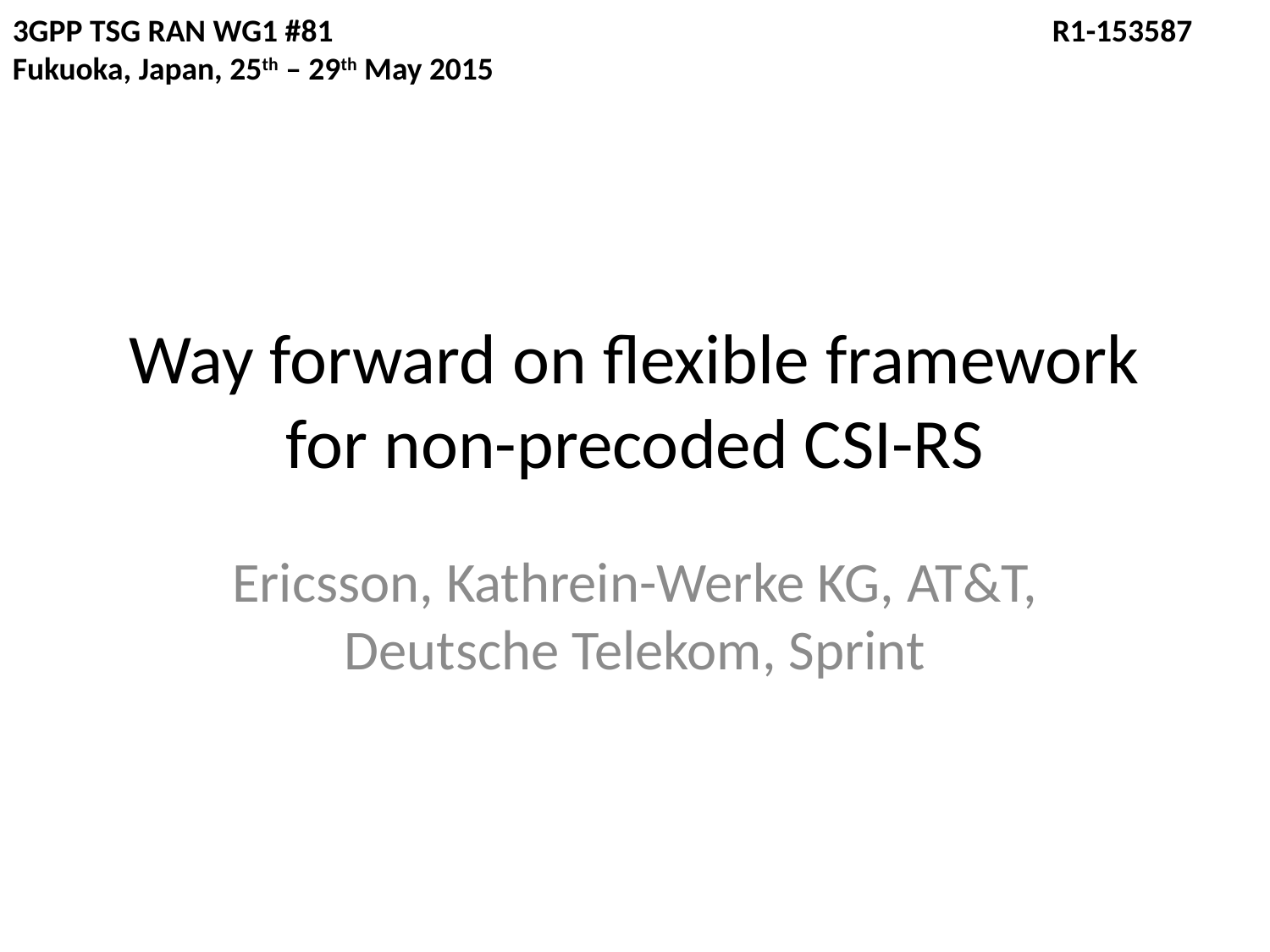

3GPP TSG RAN WG1 #81					                     R1-153587
Fukuoka, Japan, 25th – 29th May 2015
# Way forward on flexible framework for non-precoded CSI-RS
Ericsson, Kathrein-Werke KG, AT&T, Deutsche Telekom, Sprint